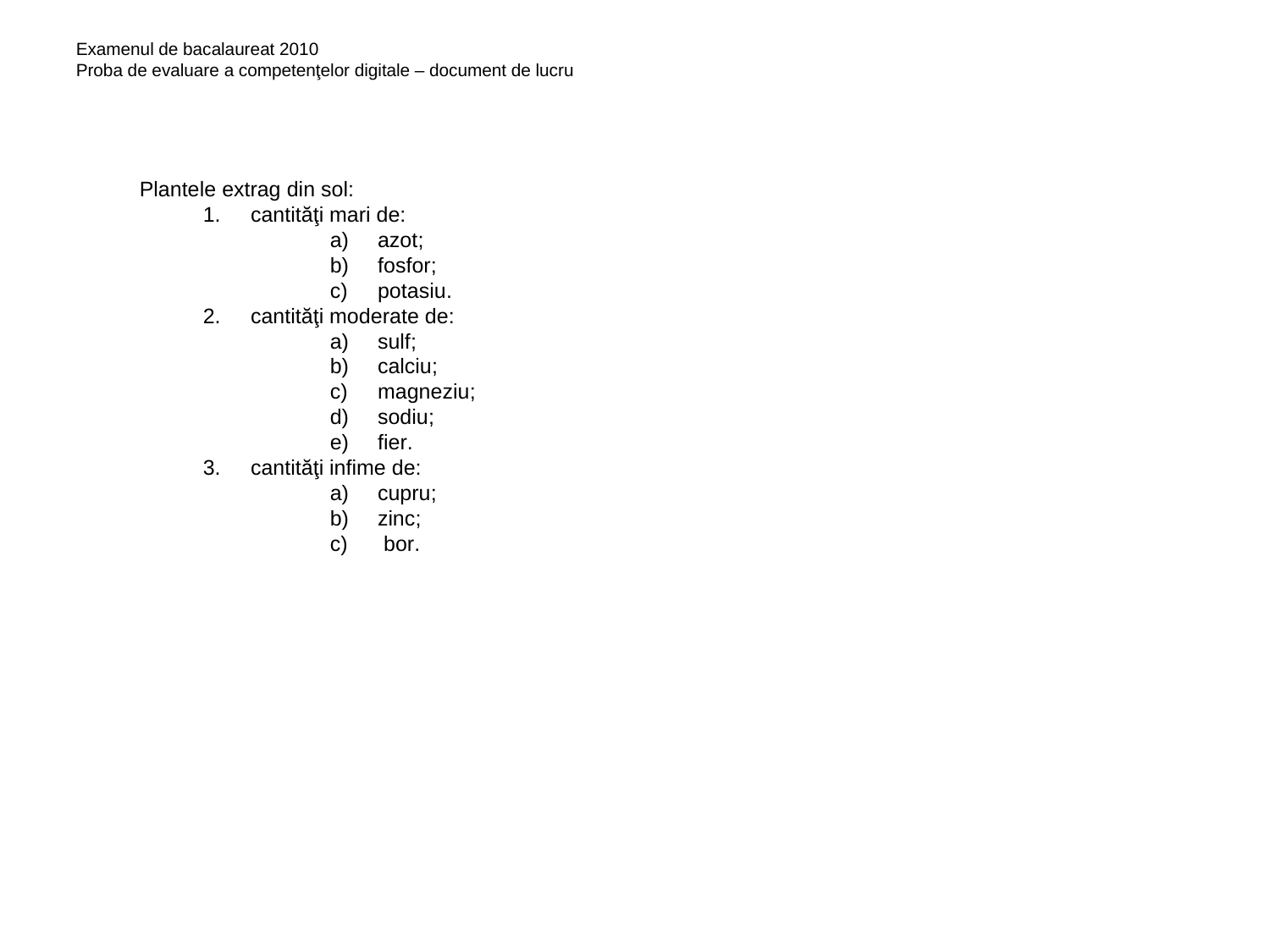

Examenul de bacalaureat 2010
Proba de evaluare a competenţelor digitale – document de lucru
Plantele extrag din sol:
cantităţi mari de:
azot;
fosfor;
potasiu.
cantităţi moderate de:
sulf;
calciu;
magneziu;
sodiu;
fier.
cantităţi infime de:
cupru;
zinc;
 bor.